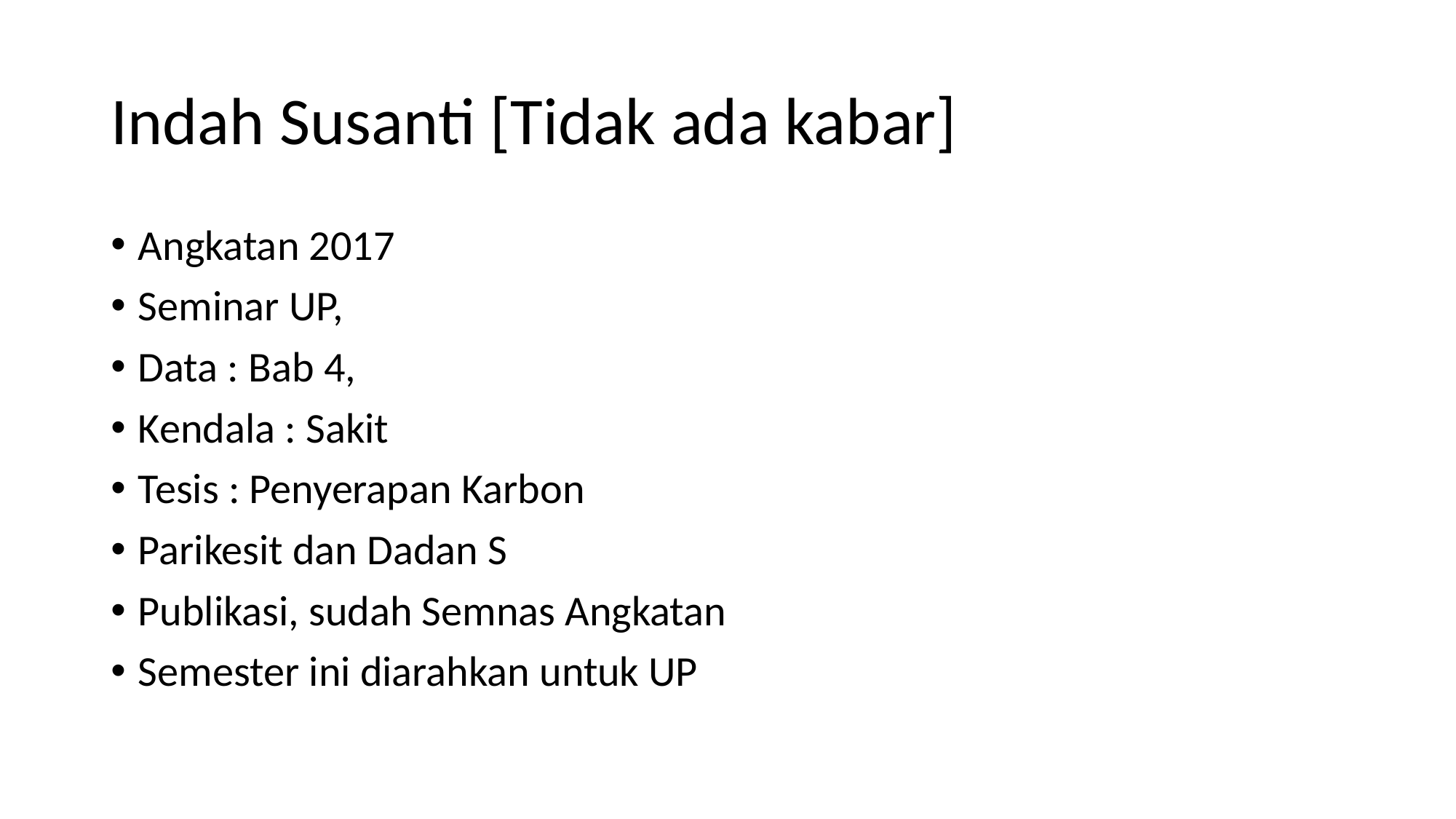

# Indah Susanti [Tidak ada kabar]
Angkatan 2017
Seminar UP,
Data : Bab 4,
Kendala : Sakit
Tesis : Penyerapan Karbon
Parikesit dan Dadan S
Publikasi, sudah Semnas Angkatan
Semester ini diarahkan untuk UP